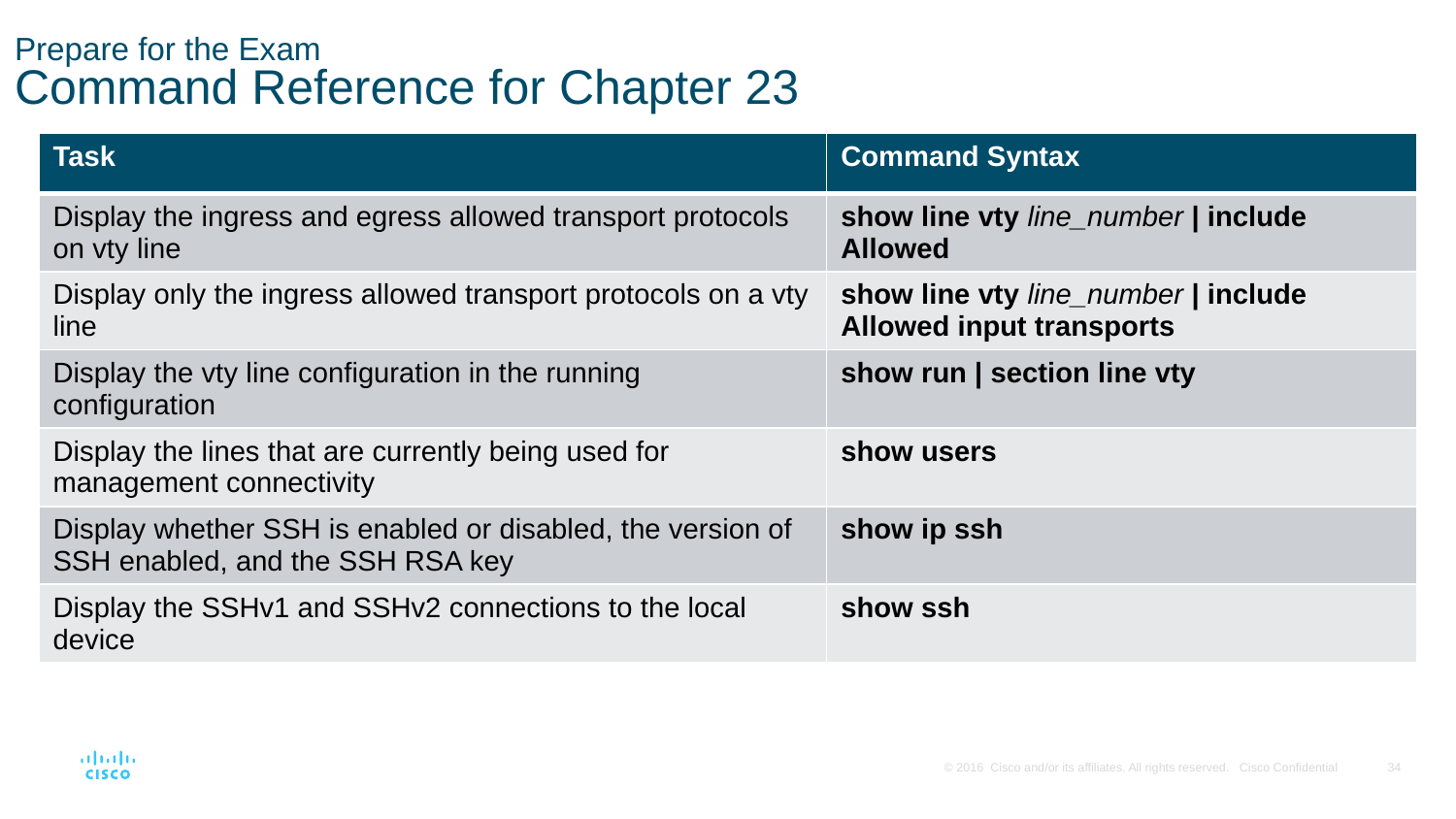

# Prepare for the Exam Command Reference for Chapter 23
| Task | Command Syntax |
| --- | --- |
| Display the ingress and egress allowed transport protocols on vty line | show line vty line\_number | include Allowed |
| Display only the ingress allowed transport protocols on a vty line | show line vty line\_number | include Allowed input transports |
| Display the vty line configuration in the running configuration | show run | section line vty |
| Display the lines that are currently being used for management connectivity | show users |
| Display whether SSH is enabled or disabled, the version of SSH enabled, and the SSH RSA key | show ip ssh |
| Display the SSHv1 and SSHv2 connections to the local device | show ssh |